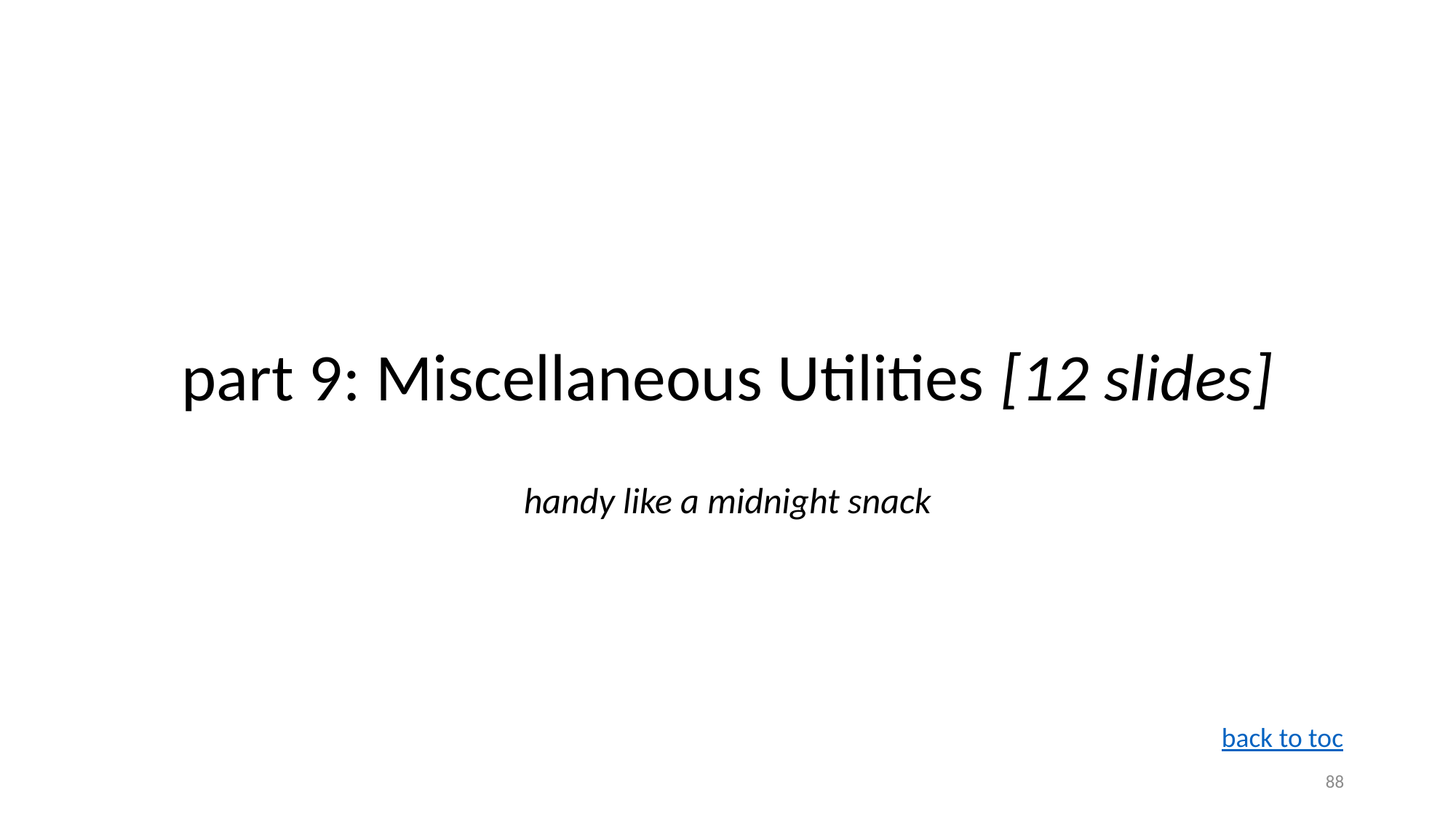

# part 9: Miscellaneous Utilities [12 slides]
handy like a midnight snack
back to toc
88